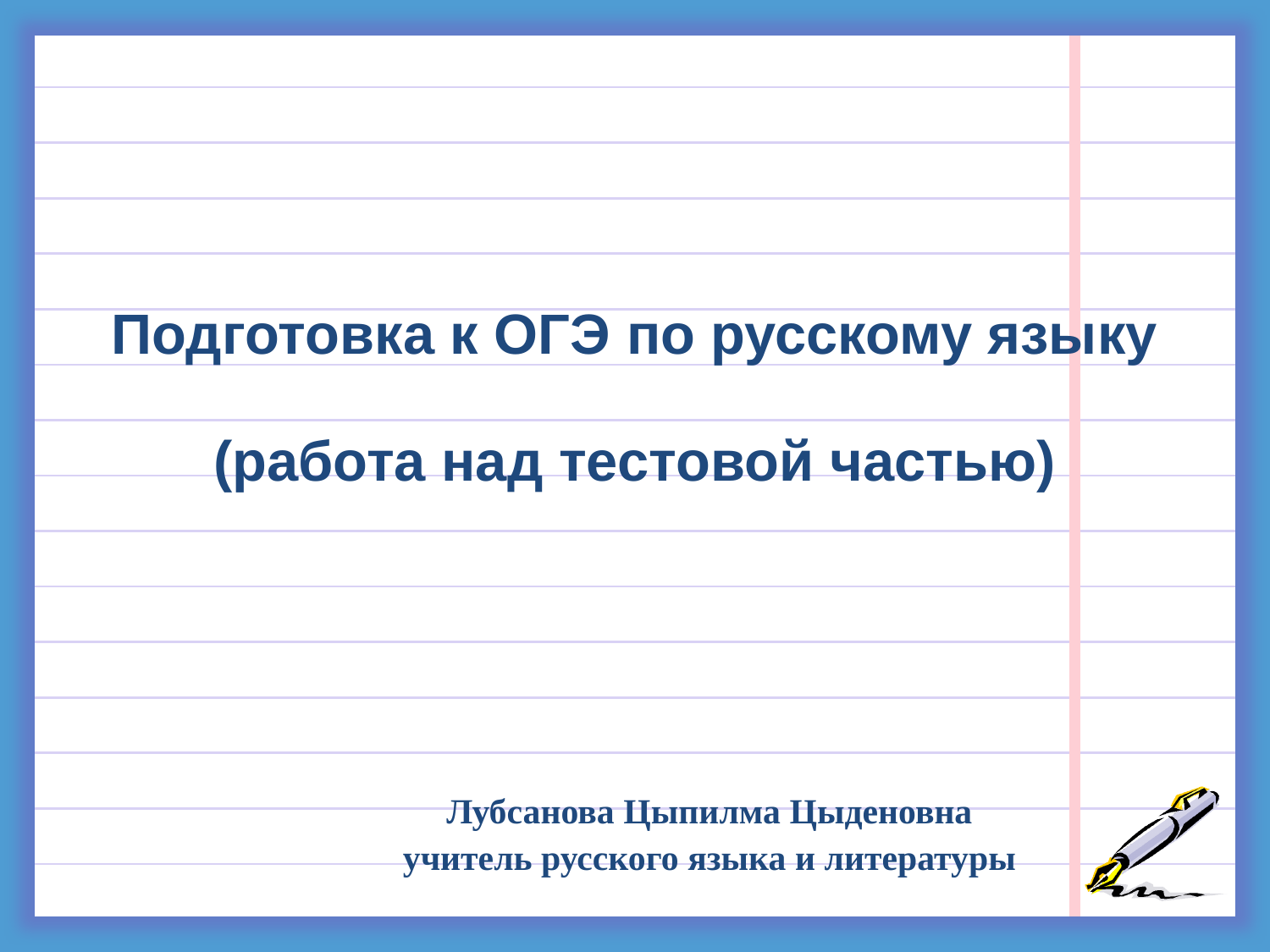

# Подготовка к ОГЭ по русскому языку (работа над тестовой частью)
Лубсанова Цыпилма Цыденовна
учитель русского языка и литературы